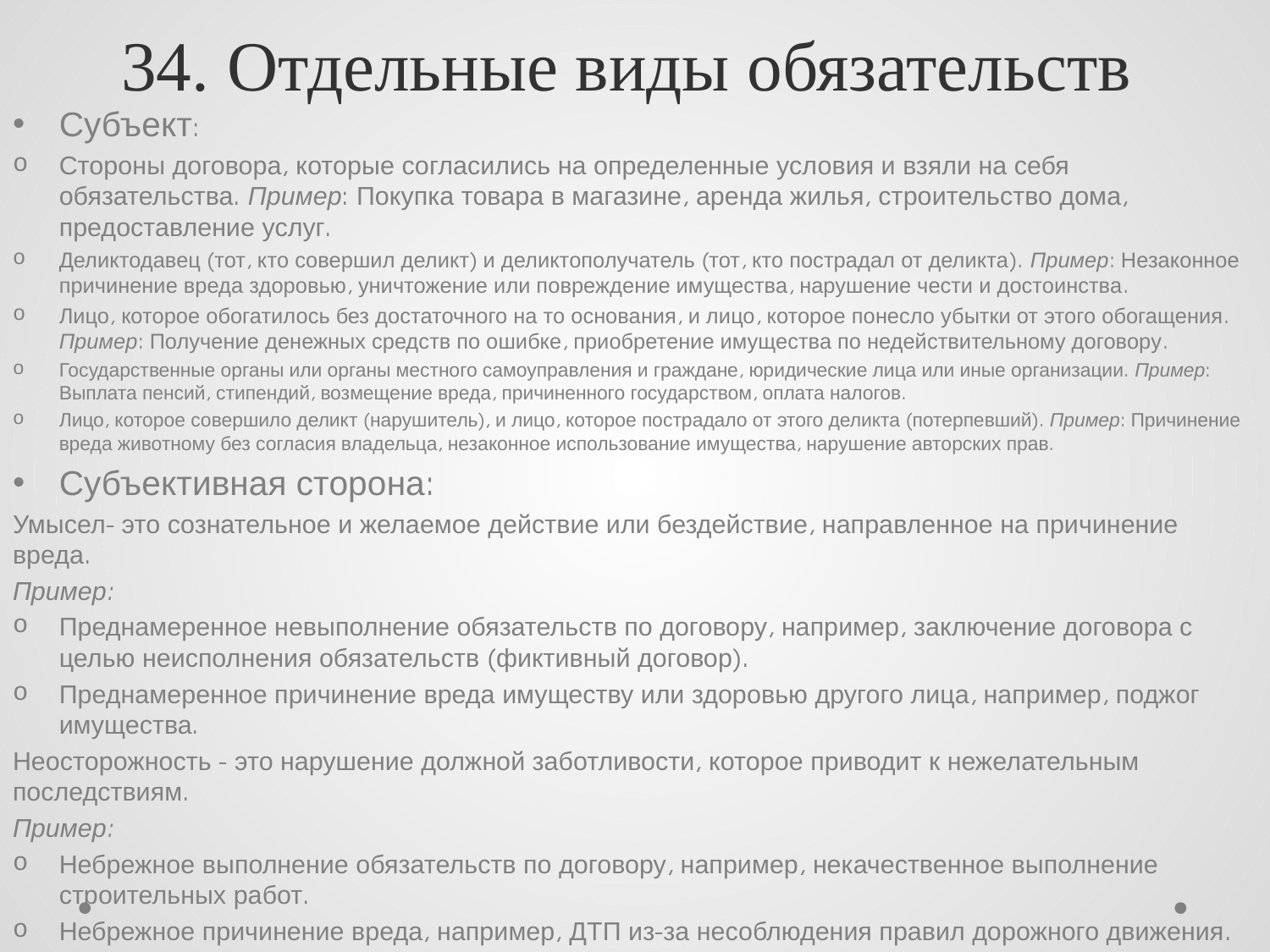

# 34. Отдельные виды обязательств
Субъект:
Стороны договора, которые согласились на определенные условия и взяли на себя обязательства. Пример: Покупка товара в магазине, аренда жилья, строительство дома, предоставление услуг.
Деликтодавец (тот, кто совершил деликт) и деликтополучатель (тот, кто пострадал от деликта). Пример: Незаконное причинение вреда здоровью, уничтожение или повреждение имущества, нарушение чести и достоинства.
Лицо, которое обогатилось без достаточного на то основания, и лицо, которое понесло убытки от этого обогащения. Пример: Получение денежных средств по ошибке, приобретение имущества по недействительному договору.
Государственные органы или органы местного самоуправления и граждане, юридические лица или иные организации. Пример: Выплата пенсий, стипендий, возмещение вреда, причиненного государством, оплата налогов.
Лицо, которое совершило деликт (нарушитель), и лицо, которое пострадало от этого деликта (потерпевший). Пример: Причинение вреда животному без согласия владельца, незаконное использование имущества, нарушение авторских прав.
Субъективная сторона:
Умысел- это сознательное и желаемое действие или бездействие, направленное на причинение вреда.
Пример:
Преднамеренное невыполнение обязательств по договору, например, заключение договора с целью неисполнения обязательств (фиктивный договор).
Преднамеренное причинение вреда имуществу или здоровью другого лица, например, поджог имущества.
Неосторожность - это нарушение должной заботливости, которое приводит к нежелательным последствиям.
Пример:
Небрежное выполнение обязательств по договору, например, некачественное выполнение строительных работ.
Небрежное причинение вреда, например, ДТП из-за несоблюдения правил дорожного движения.